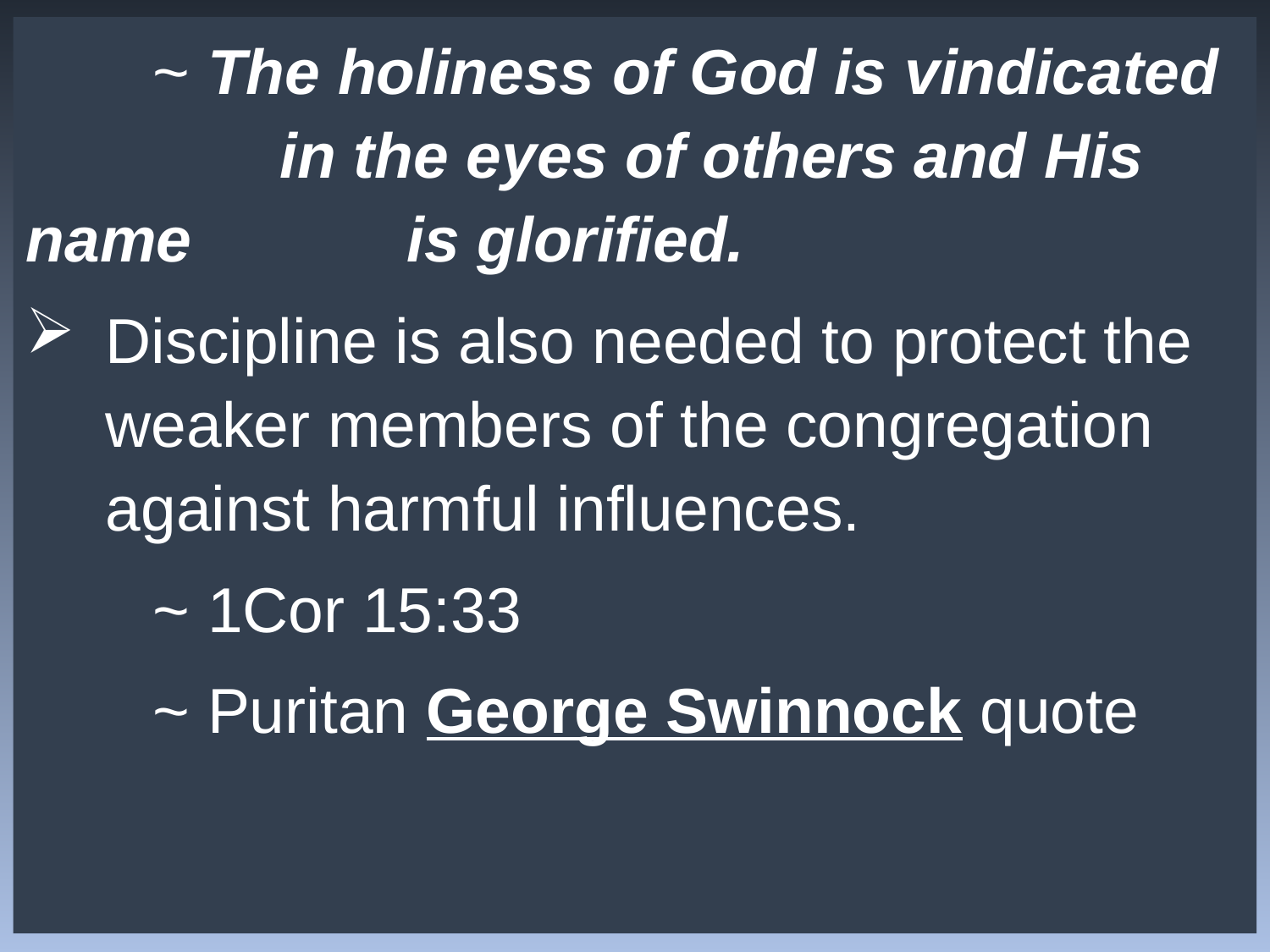

~ The holiness of God is vindicated 		in the eyes of others and His name 		is glorified.
Discipline is also needed to protect the weaker members of the congregation against harmful influences.
	~ 1Cor 15:33
	~ Puritan George Swinnock quote